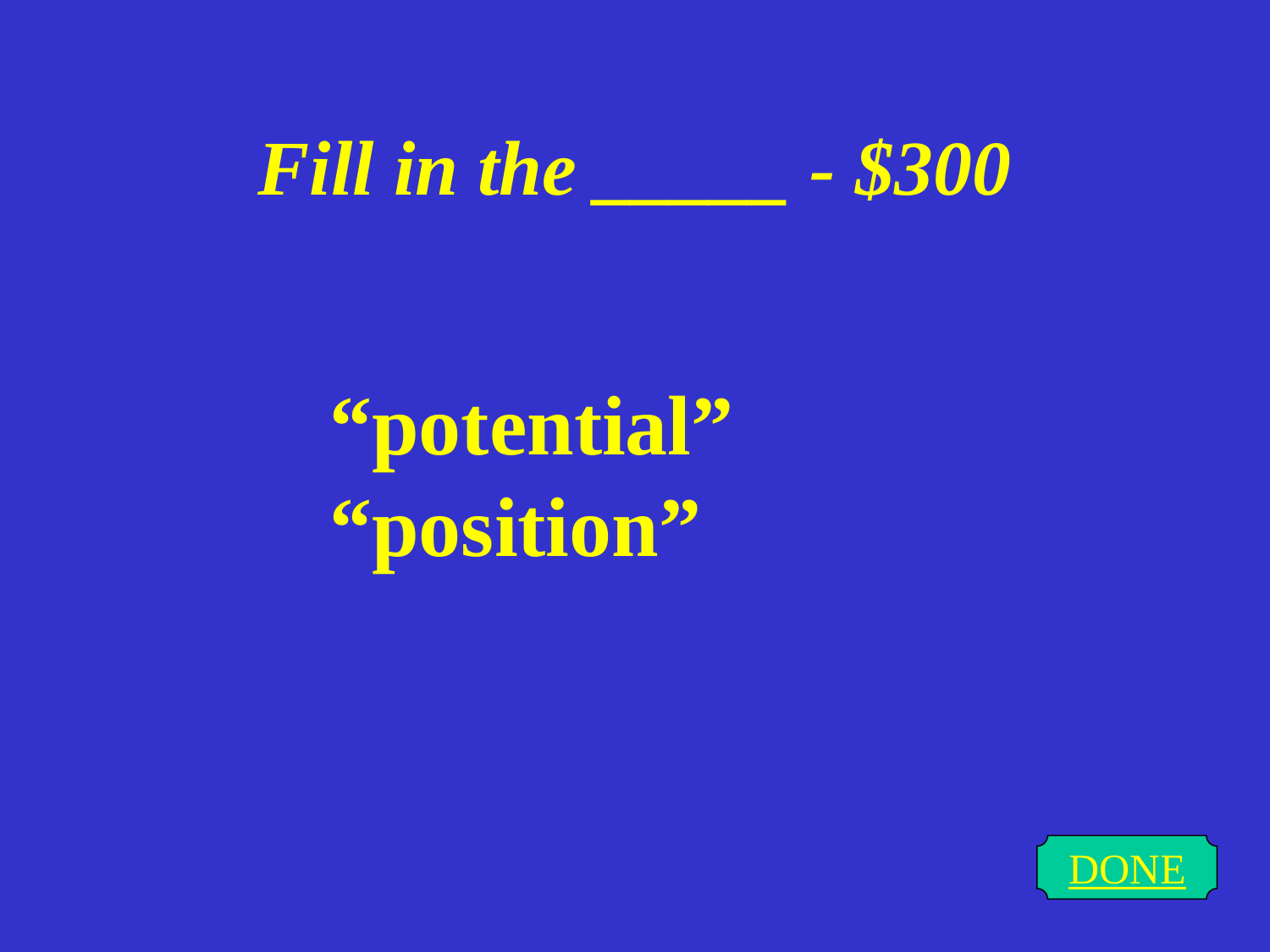

# Fill in the _____ - $300
“potential” “position”

DONE